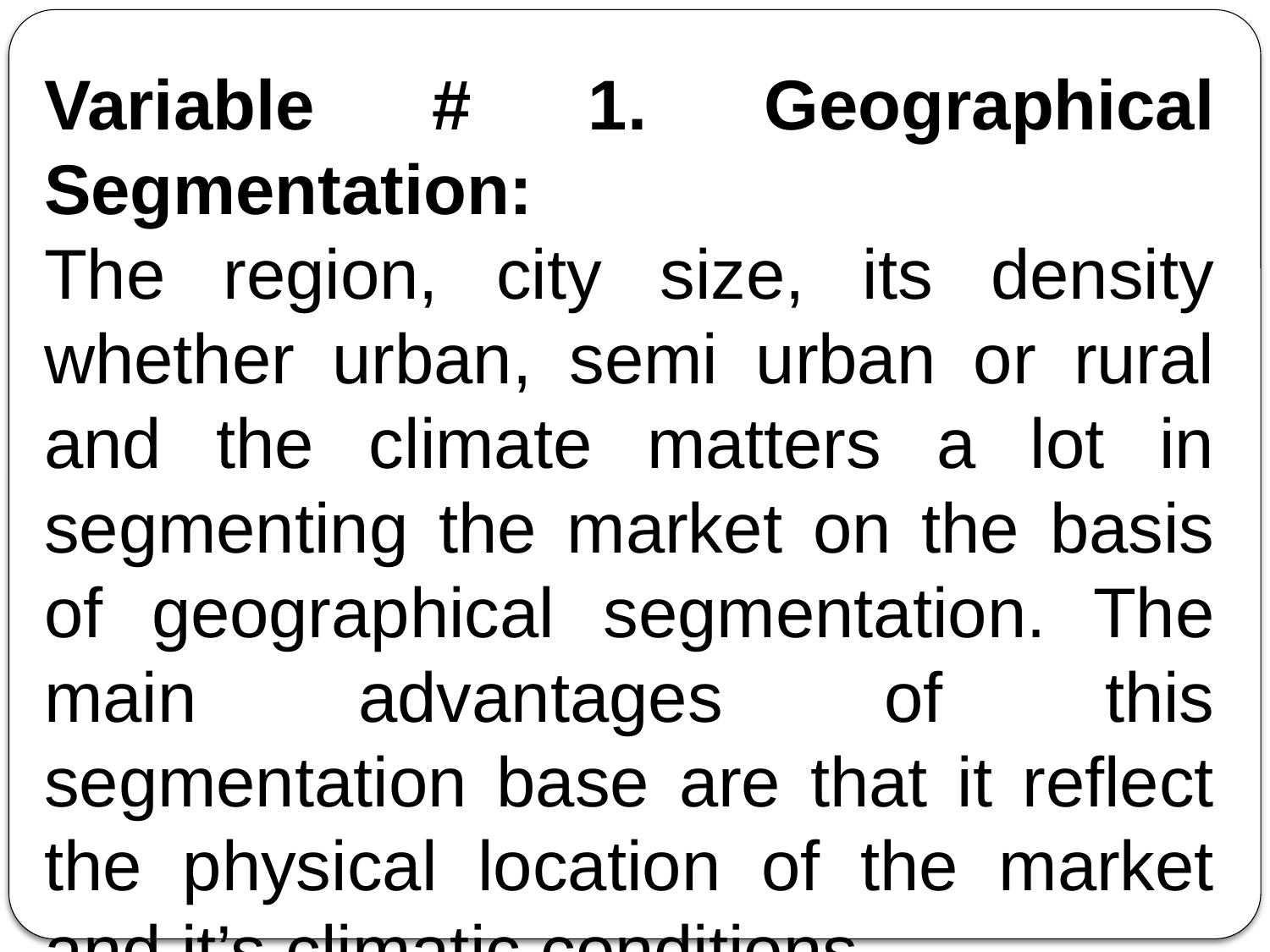

Variable # 1. Geographical Segmentation:
The region, city size, its density whether urban, semi urban or rural and the climate matters a lot in segmenting the market on the basis of geographical segmentation. The main advantages of this segmentation base are that it reflect the physical location of the market and it’s climatic conditions.